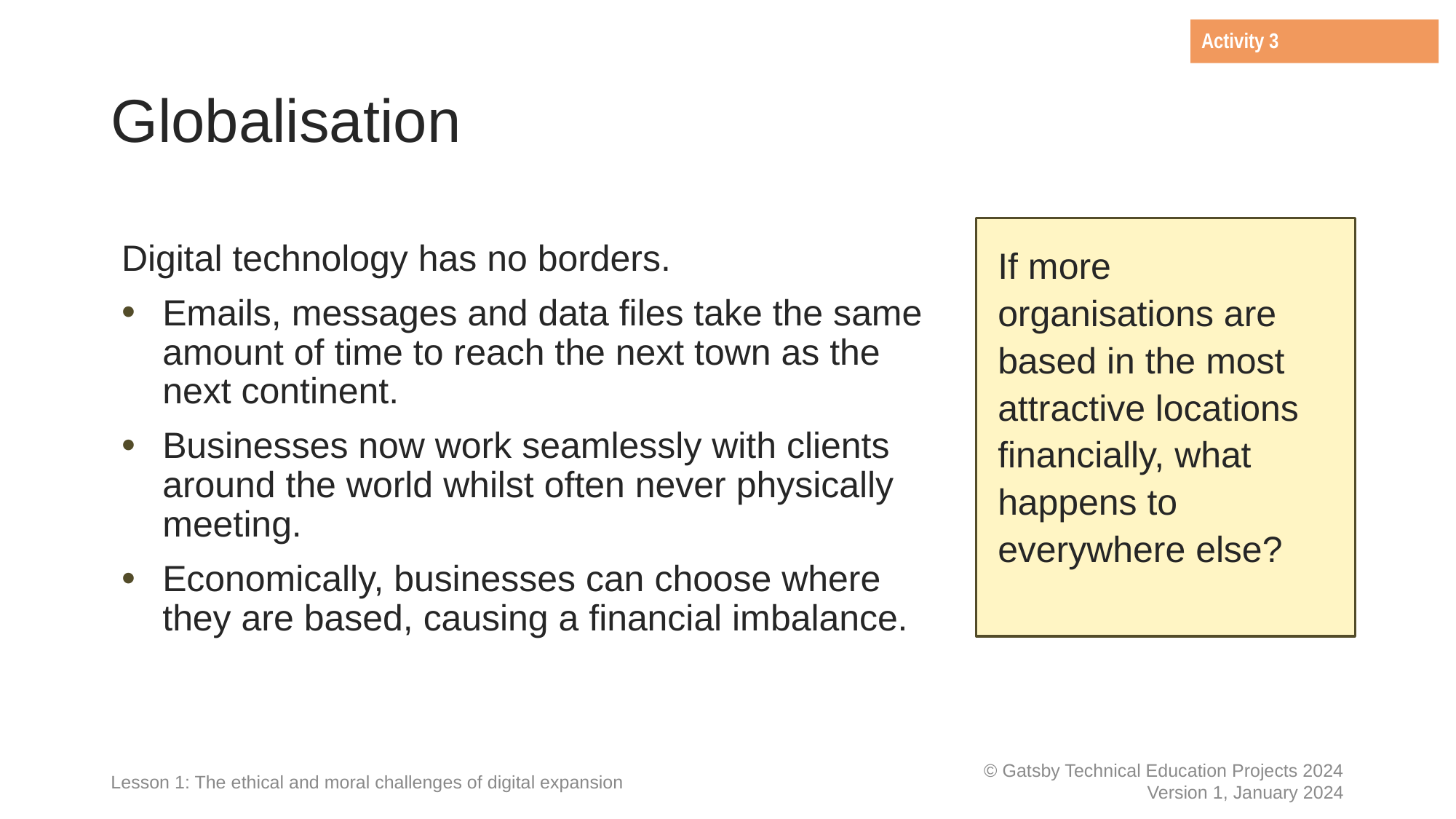

Activity 3
# Globalisation
Digital technology has no borders.
Emails, messages and data files take the same amount of time to reach the next town as the next continent.
Businesses now work seamlessly with clients around the world whilst often never physically meeting.
Economically, businesses can choose where they are based, causing a financial imbalance.
If more organisations are based in the most attractive locations financially, what happens to everywhere else?

Lesson 1: The ethical and moral challenges of digital expansion